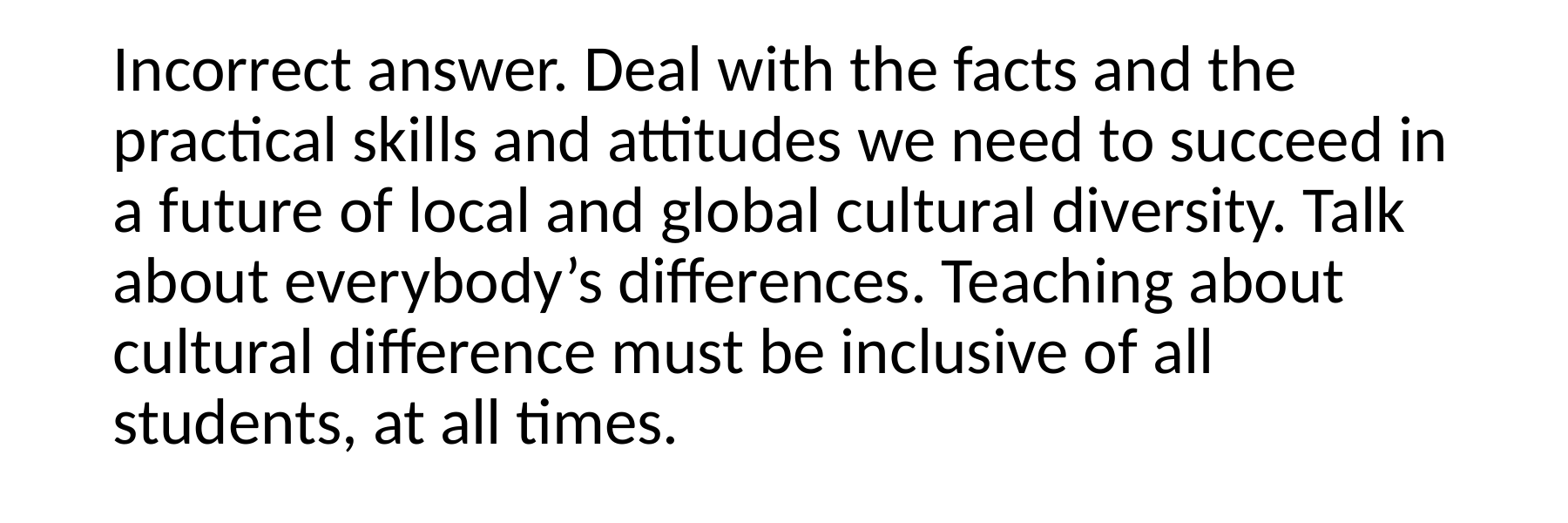

Incorrect answer. Deal with the facts and the practical skills and attitudes we need to succeed in a future of local and global cultural diversity. Talk about everybody’s differences. Teaching about cultural difference must be inclusive of all students, at all times.